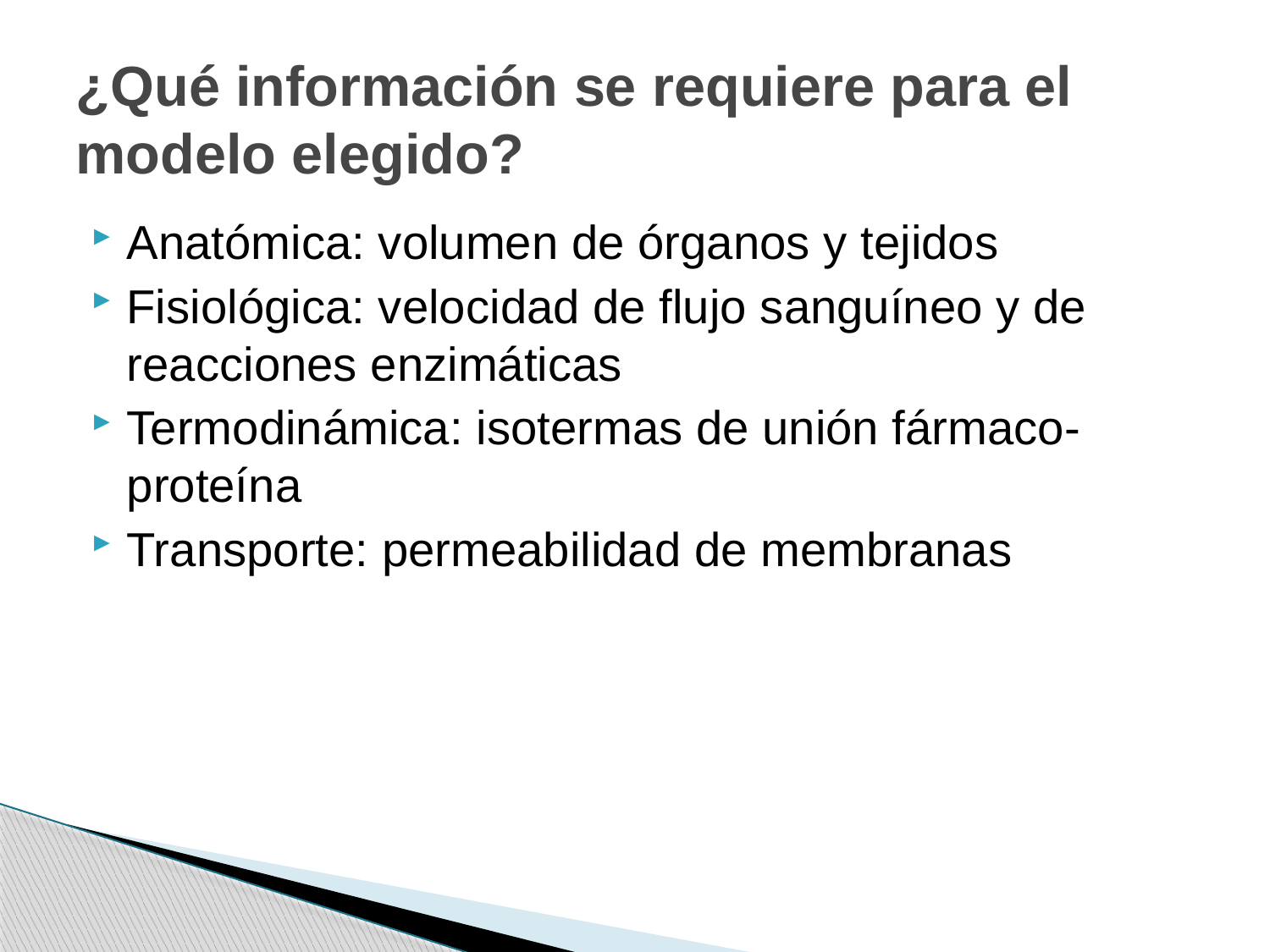

# ¿Qué información se requiere para el modelo elegido?
Anatómica: volumen de órganos y tejidos
Fisiológica: velocidad de flujo sanguíneo y de reacciones enzimáticas
Termodinámica: isotermas de unión fármaco-proteína
Transporte: permeabilidad de membranas